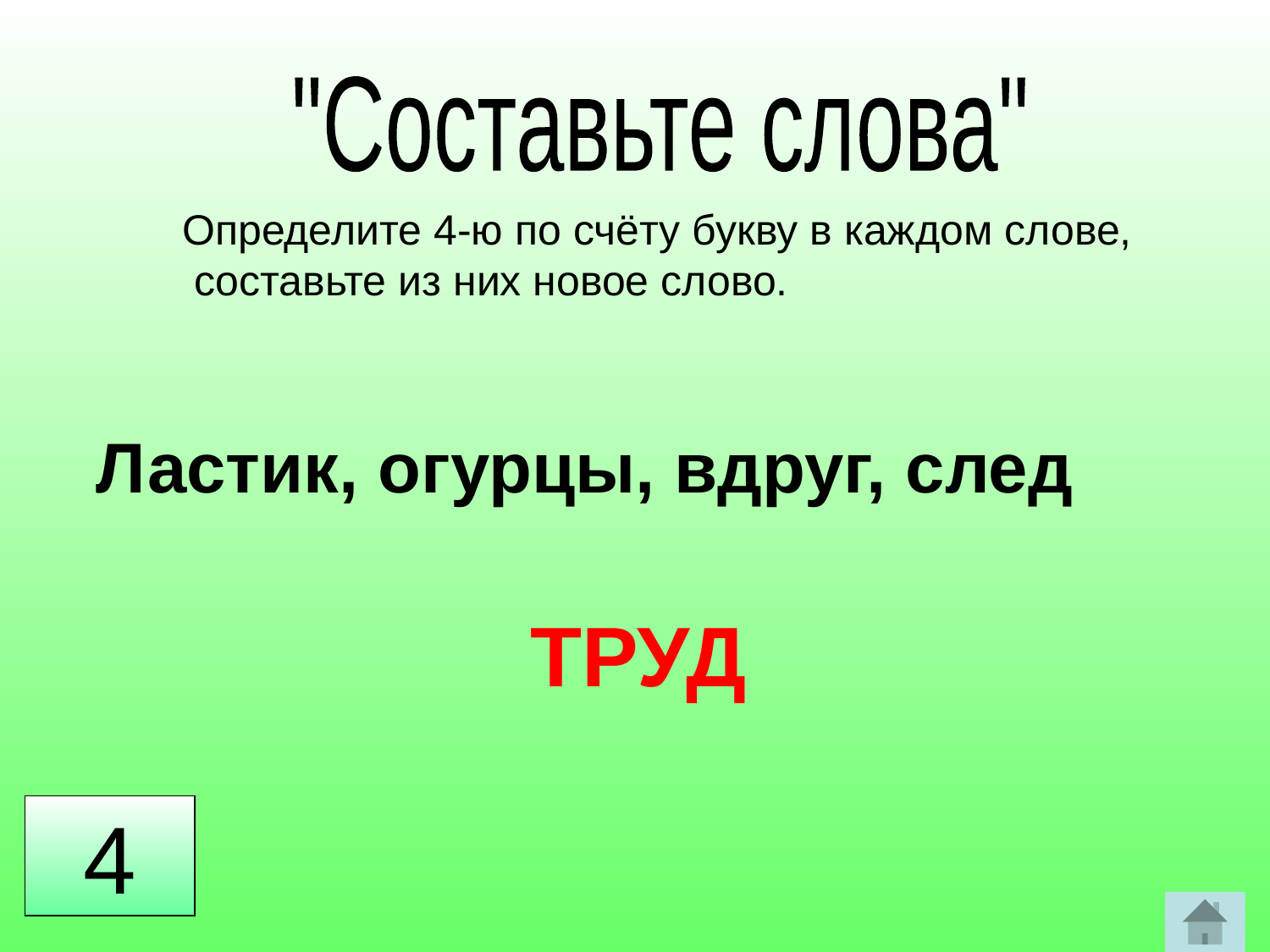

"Составьте слова"
Определите 4-ю по счёту букву в каждом слове,
 составьте из них новое слово.
Ластик, огурцы, вдруг, след
ТРУД
4